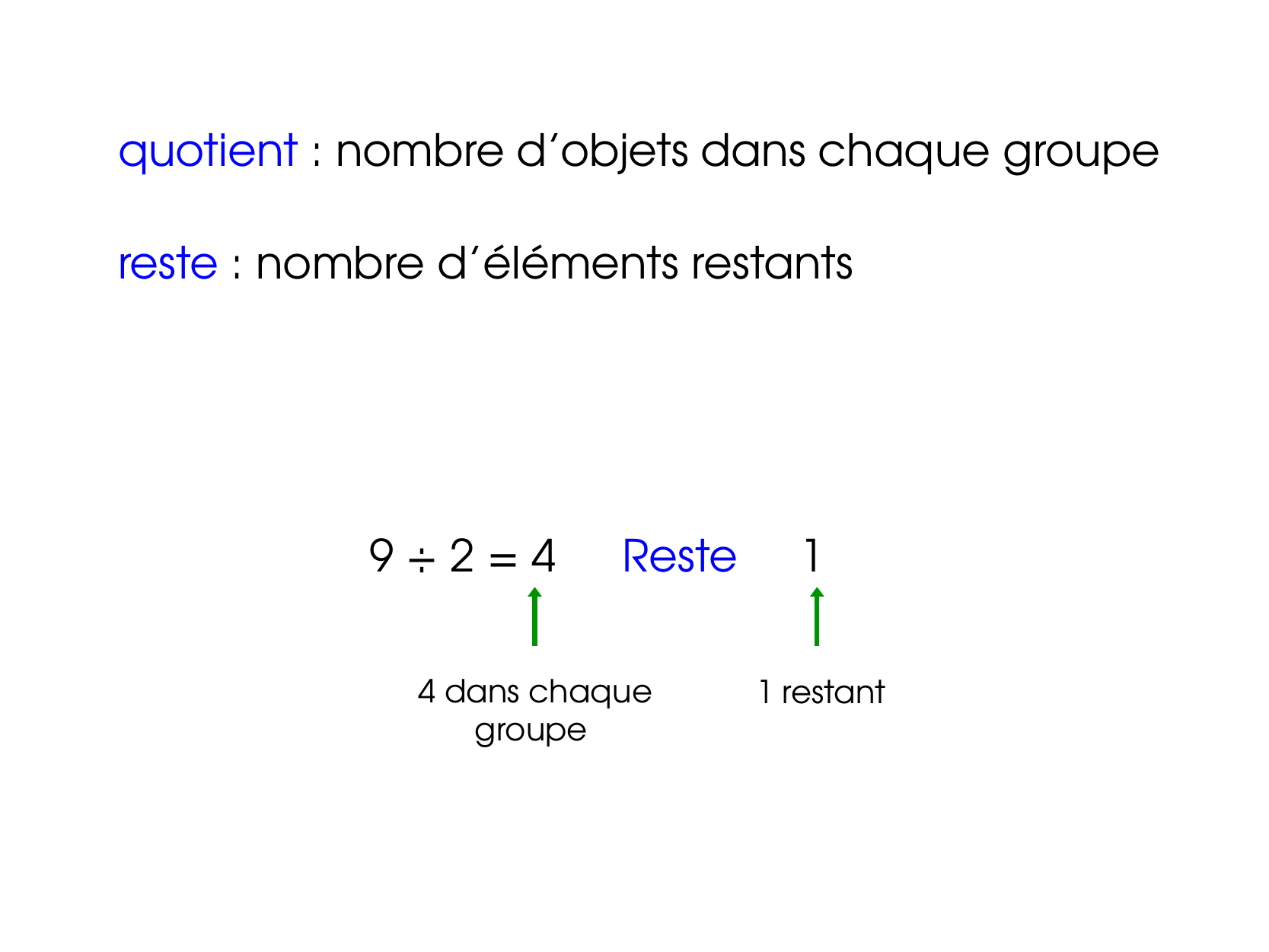

quotient : nombre d’objets dans chaque groupe
reste : nombre d’éléments restants
9 ÷ 2 = 4 	  Reste     1
4 dans chaque groupe
1 restant